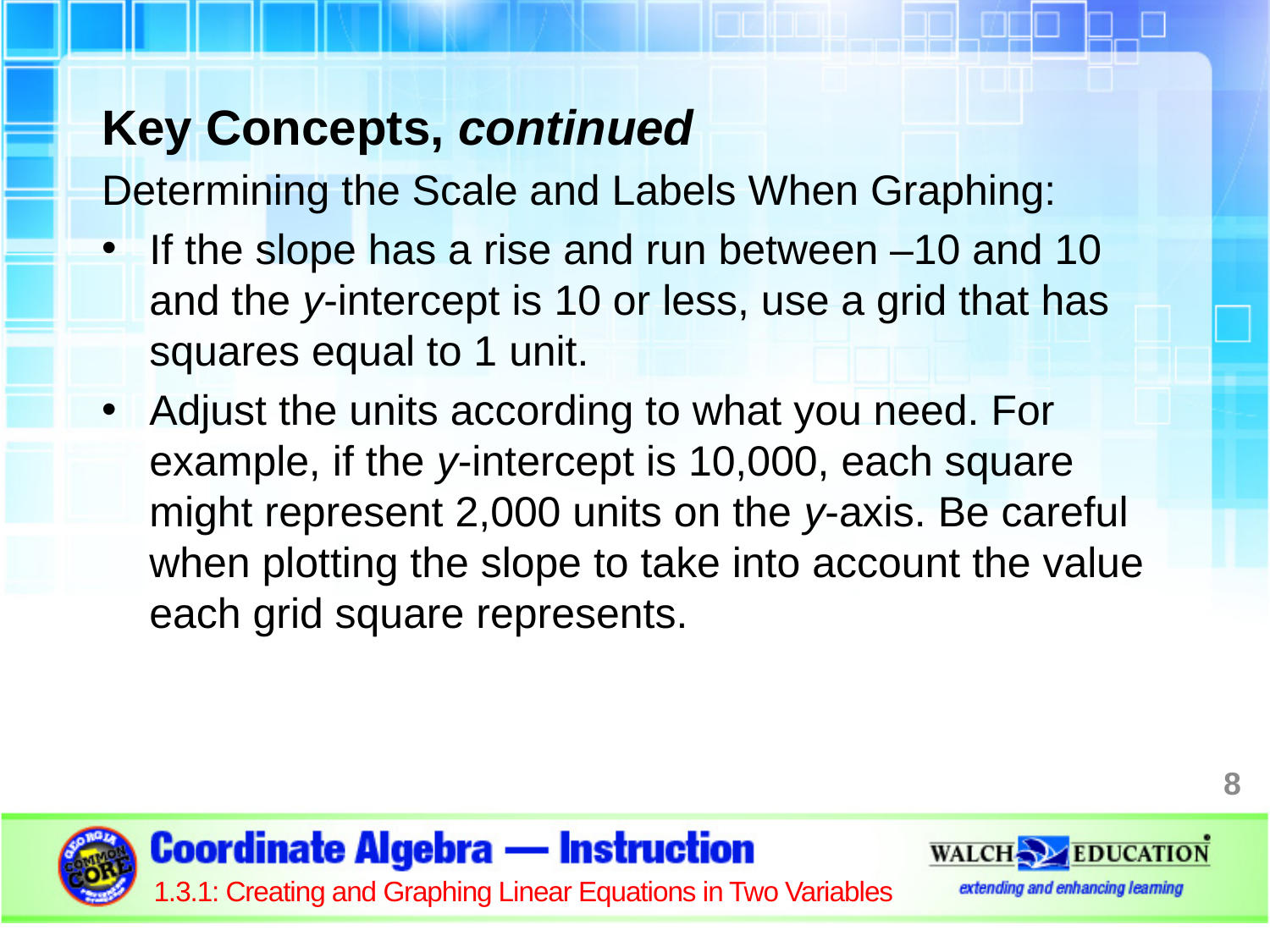

Key Concepts, continued
Determining the Scale and Labels When Graphing:
If the slope has a rise and run between –10 and 10 and the y-intercept is 10 or less, use a grid that has squares equal to 1 unit.
Adjust the units according to what you need. For example, if the y-intercept is 10,000, each square might represent 2,000 units on the y-axis. Be careful when plotting the slope to take into account the value each grid square represents.
8
1.3.1: Creating and Graphing Linear Equations in Two Variables